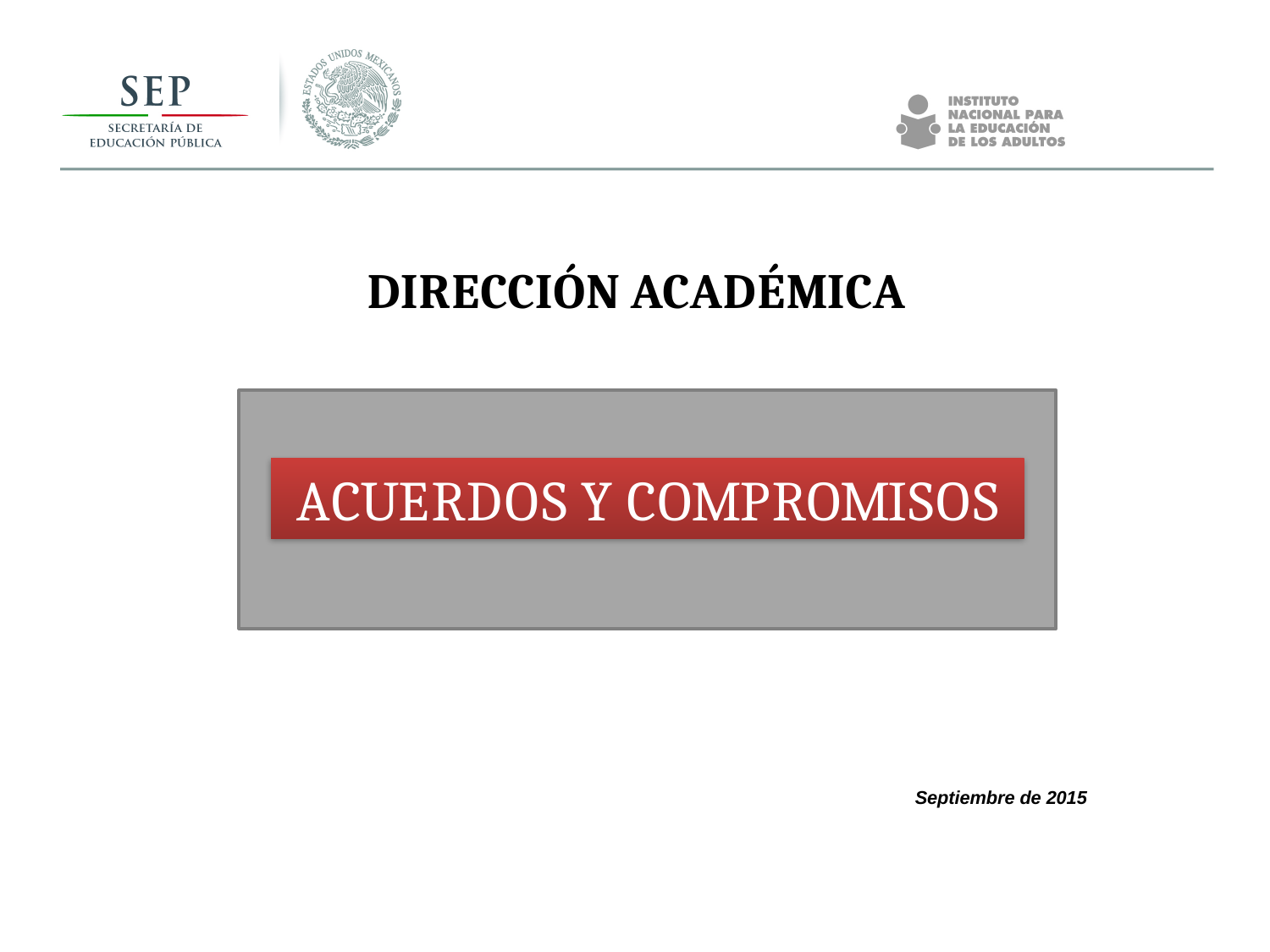

DIRECCIÓN ACADÉMICA

ACUERDOS Y COMPROMISOS
Septiembre de 2015